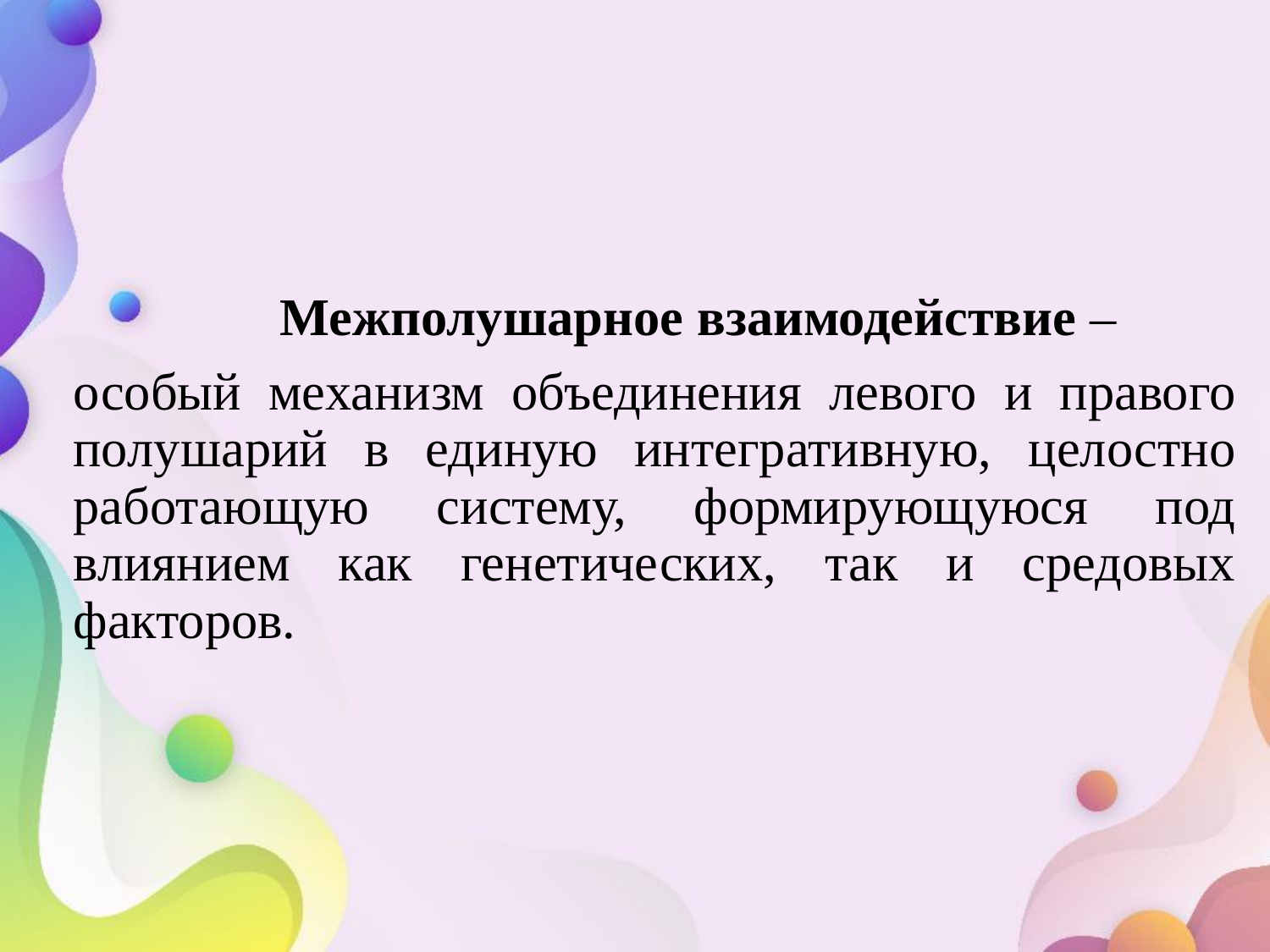

Межполушарное взаимодействие –
особый механизм объединения левого и правого полушарий в единую интегративную, целостно работающую систему, формирующуюся под влиянием как генетических, так и средовых факторов.